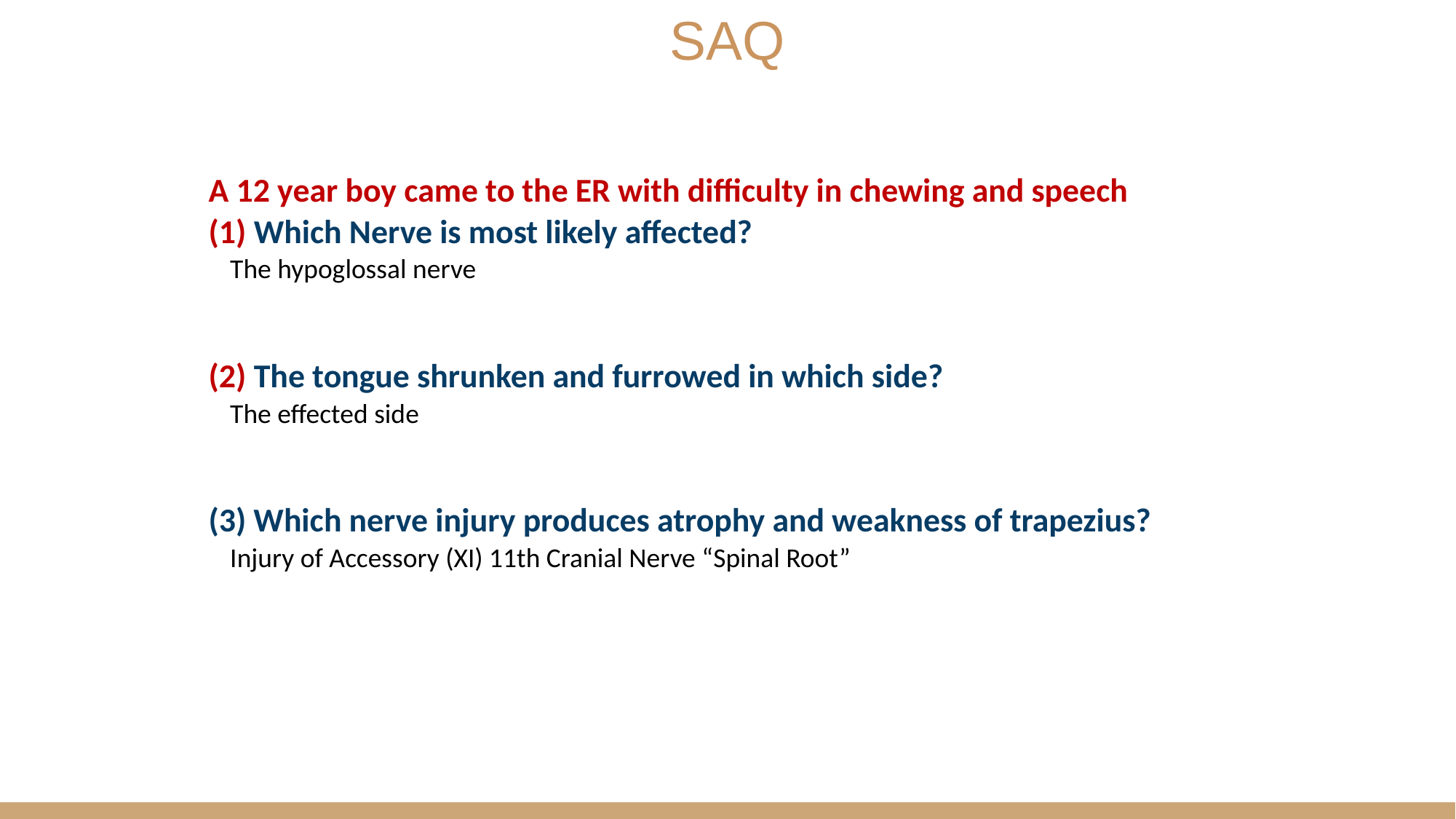

A 12 year boy came to the ER with difficulty in chewing and speech
(1) Which Nerve is most likely affected?
The hypoglossal nerve

(2) The tongue shrunken and furrowed in which side?
The effected side

(3) Which nerve injury produces atrophy and weakness of trapezius?
Injury of Accessory (XI) 11th Cranial Nerve “Spinal Root”